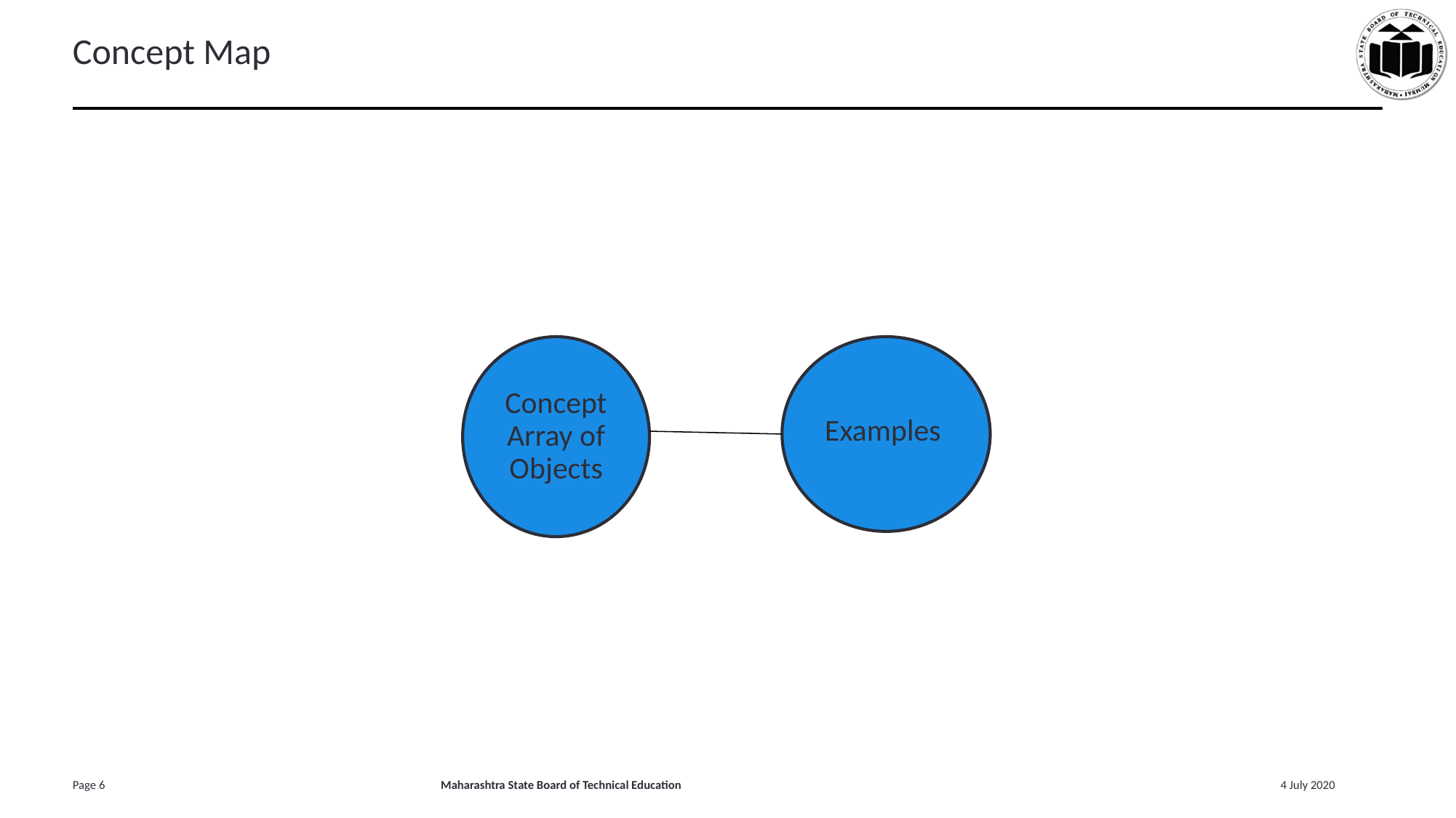

# Concept Map

Examples

Concept Array of Objects